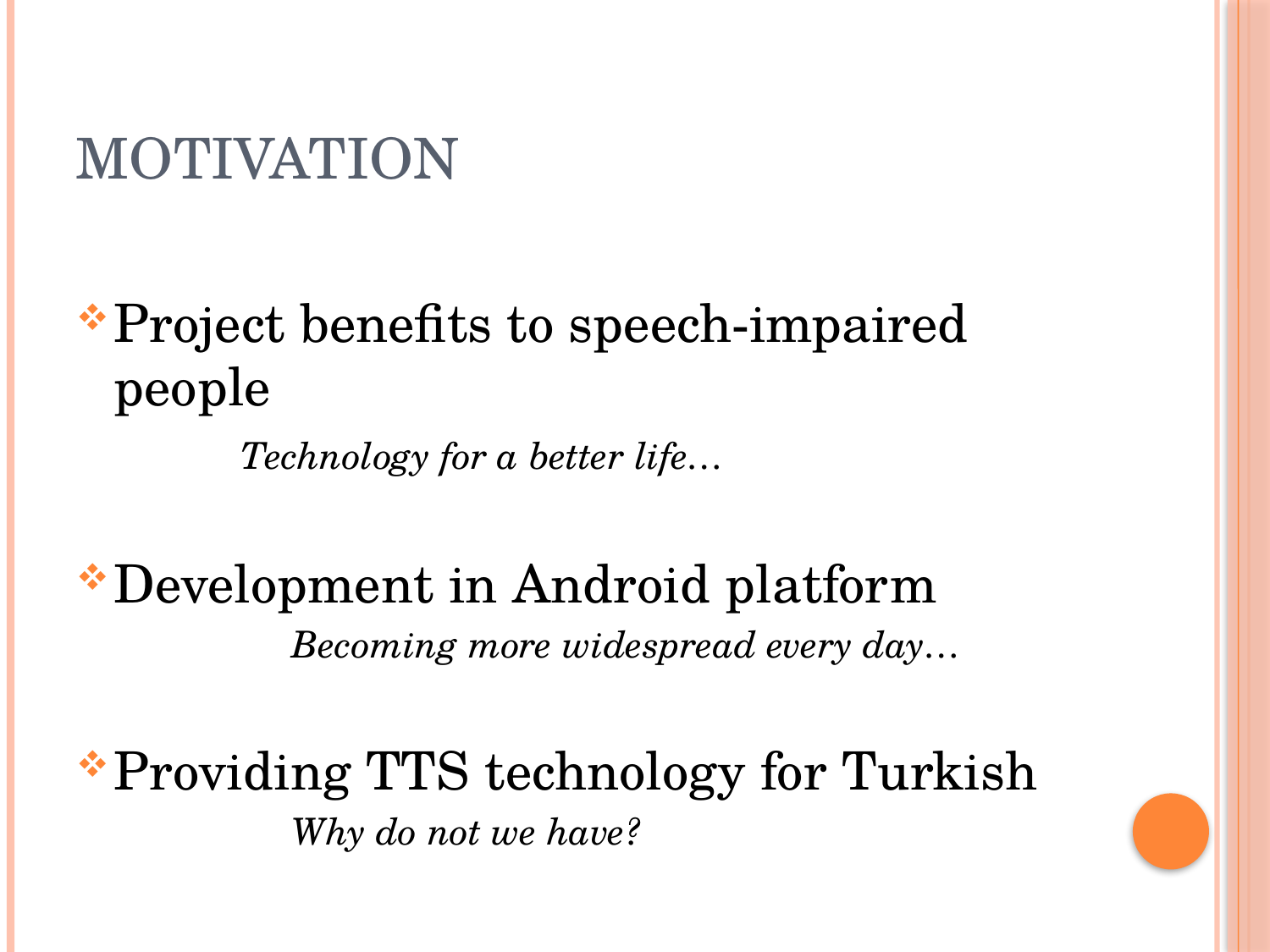

# MOTIVATION

Project benefits to speech-impaired people
		Technology for a better life…

Development in Android platform
		Becoming more widespread every day…

Providing TTS technology for Turkish
		Why do not we have?